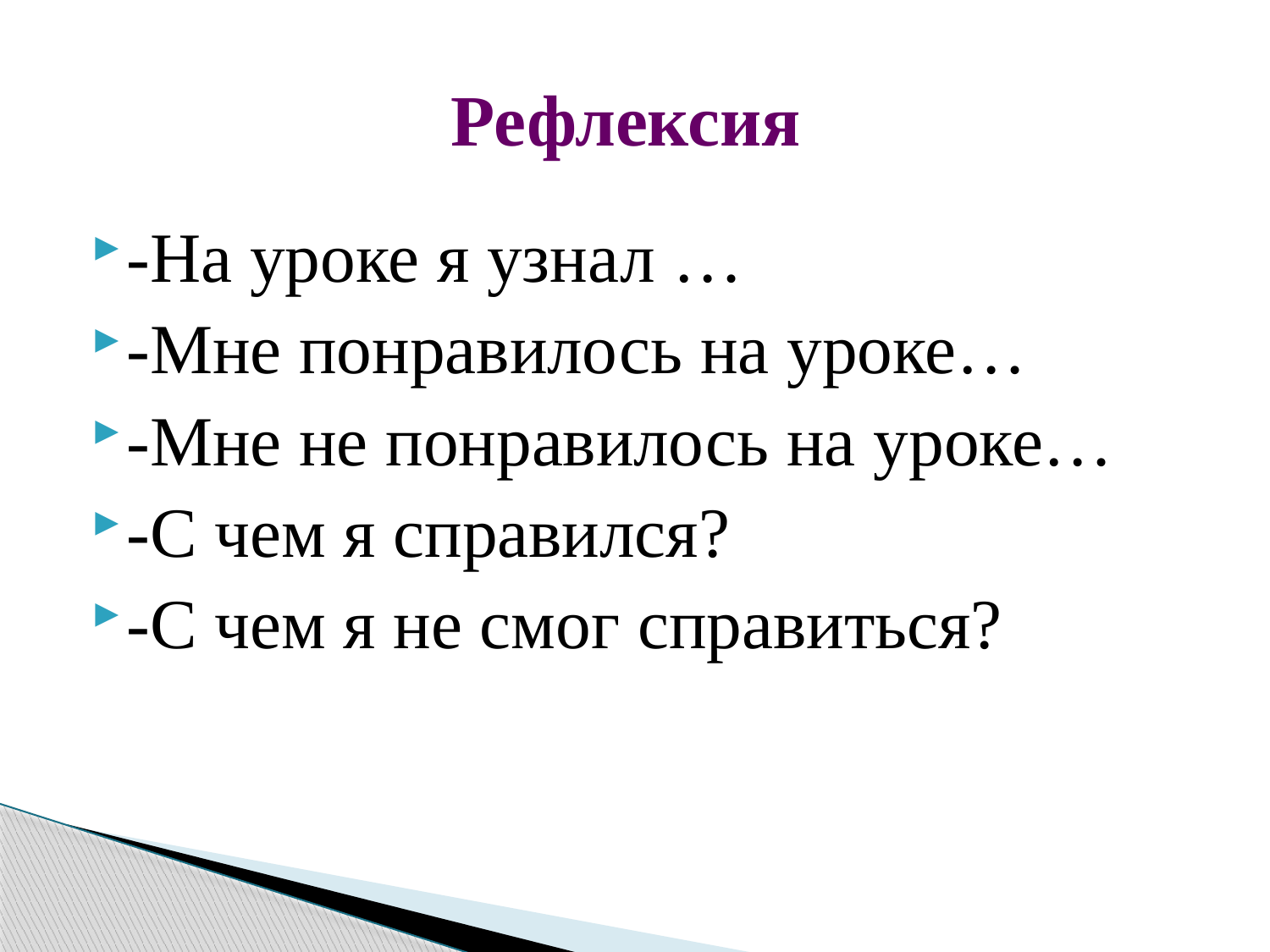

# Рефлексия
-На уроке я узнал …
-Мне понравилось на уроке…
-Мне не понравилось на уроке…
-С чем я справился?
-С чем я не смог справиться?